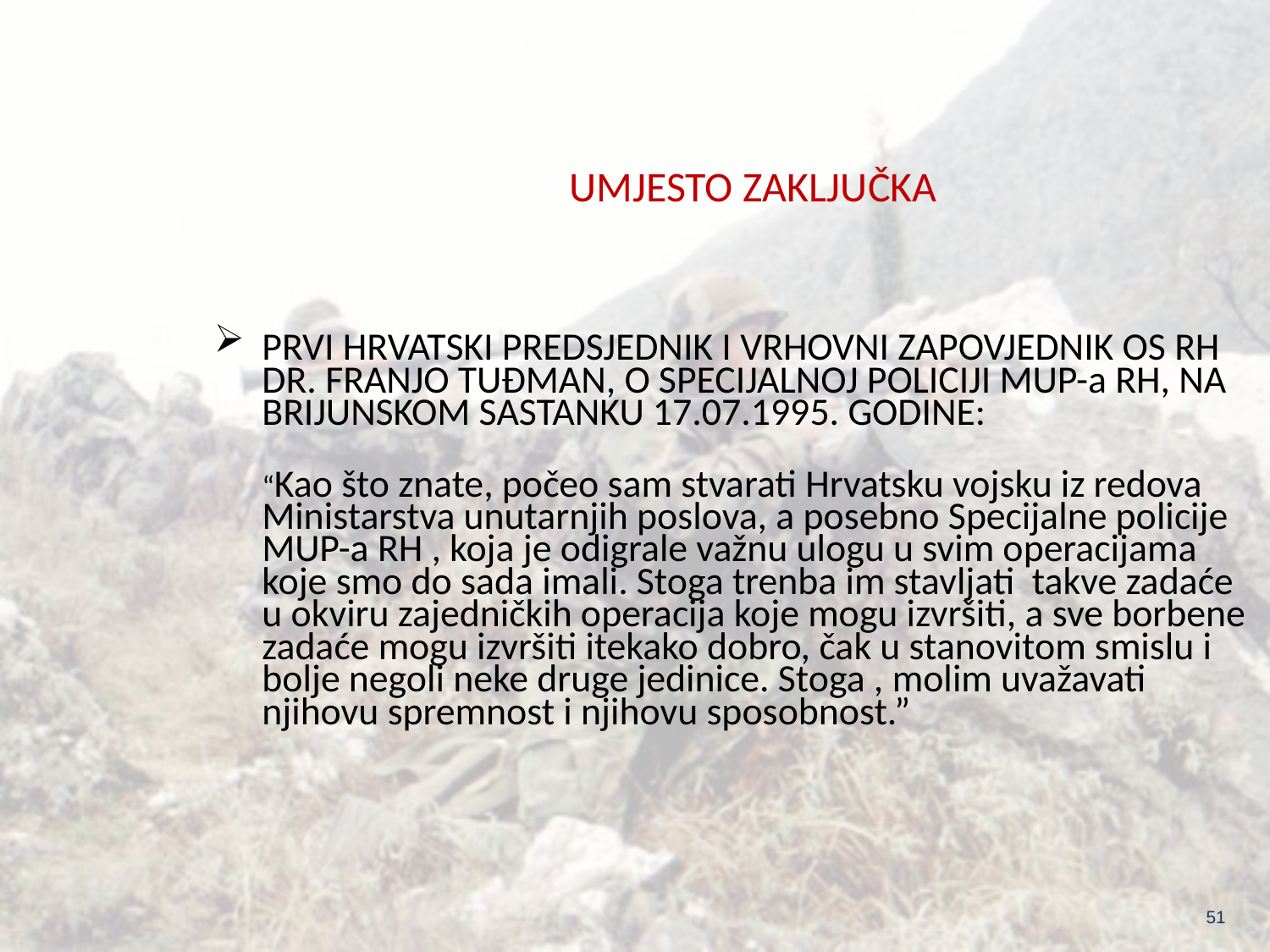

UMJESTO ZAKLJUČKA
PRVI HRVATSKI PREDSJEDNIK I VRHOVNI ZAPOVJEDNIK OS RH DR. FRANJO TUĐMAN, O SPECIJALNOJ POLICIJI MUP-a RH, NA BRIJUNSKOM SASTANKU 17.07.1995. GODINE:

	“Kao što znate, počeo sam stvarati Hrvatsku vojsku iz redova Ministarstva unutarnjih poslova, a posebno Specijalne policije MUP-a RH , koja je odigrale važnu ulogu u svim operacijama koje smo do sada imali. Stoga trenba im stavljati  takve zadaće u okviru zajedničkih operacija koje mogu izvršiti, a sve borbene zadaće mogu izvršiti itekako dobro, čak u stanovitom smislu i bolje negoli neke druge jedinice. Stoga , molim uvažavati njihovu spremnost i njihovu sposobnost.”
51